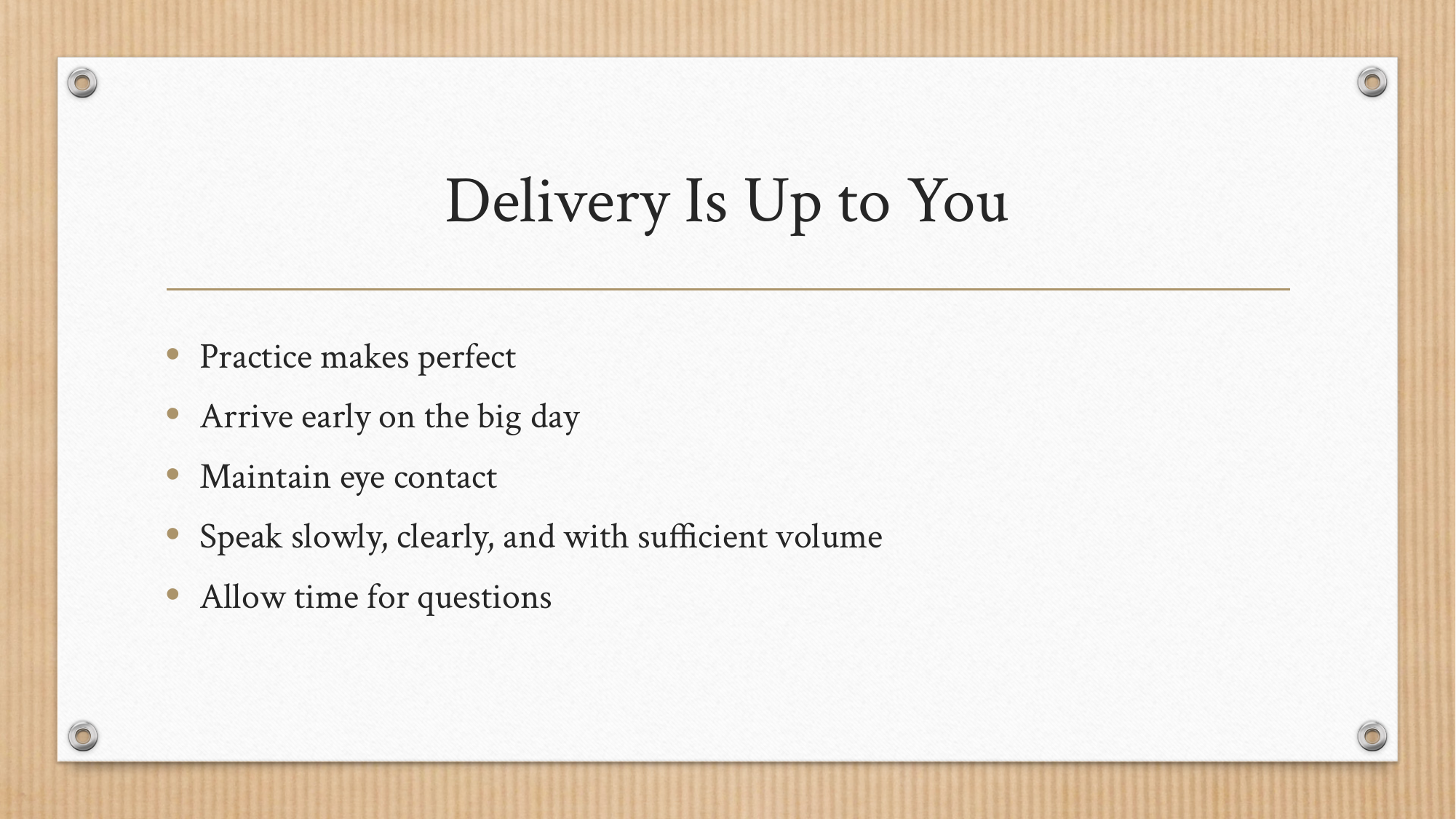

# Delivery Is Up to You
Practice makes perfect
Arrive early on the big day
Maintain eye contact
Speak slowly, clearly, and with sufficient volume
Allow time for questions